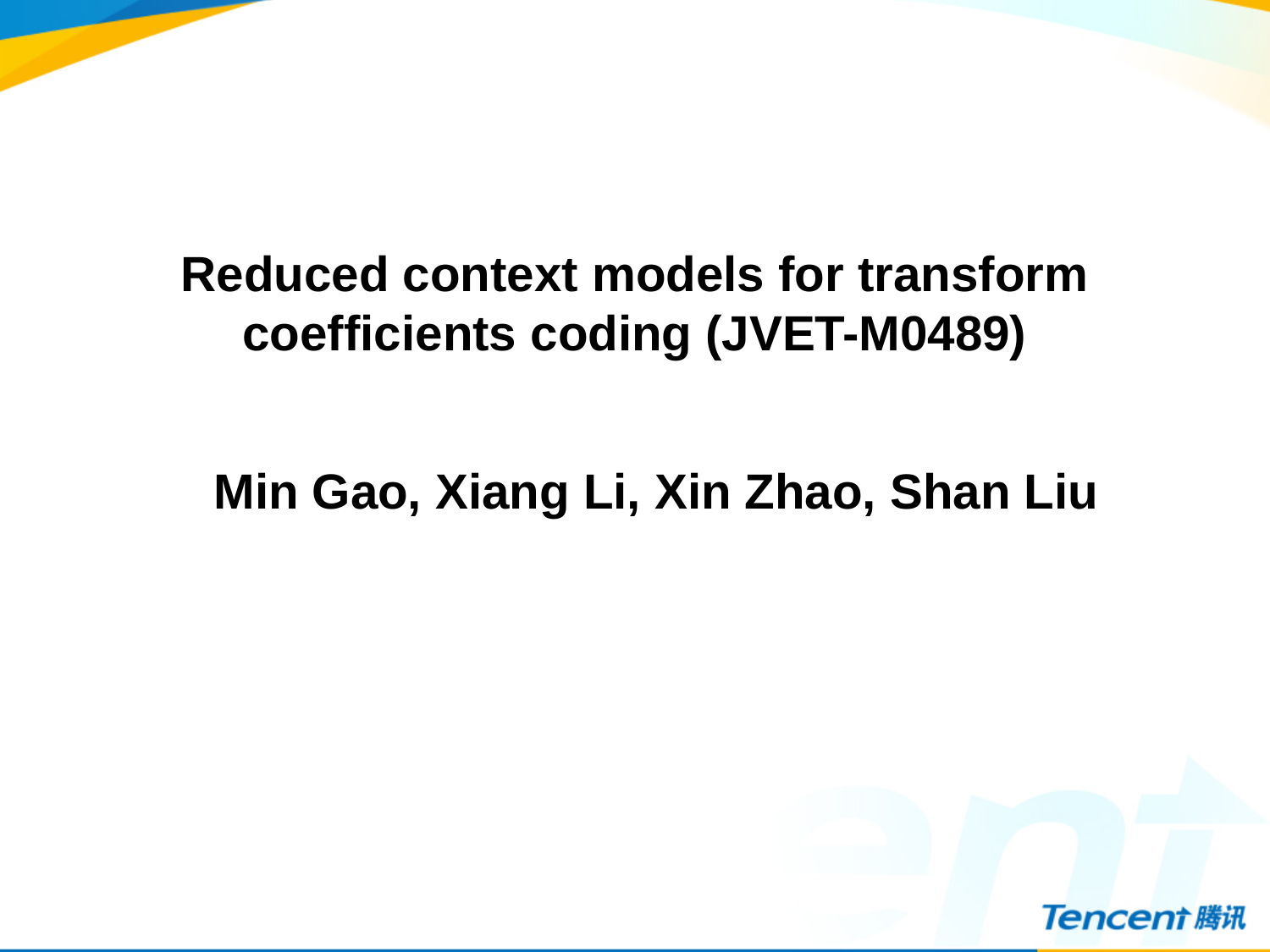

Reduced context models for transform coefficients coding (JVET-M0489)
Min Gao, Xiang Li, Xin Zhao, Shan Liu